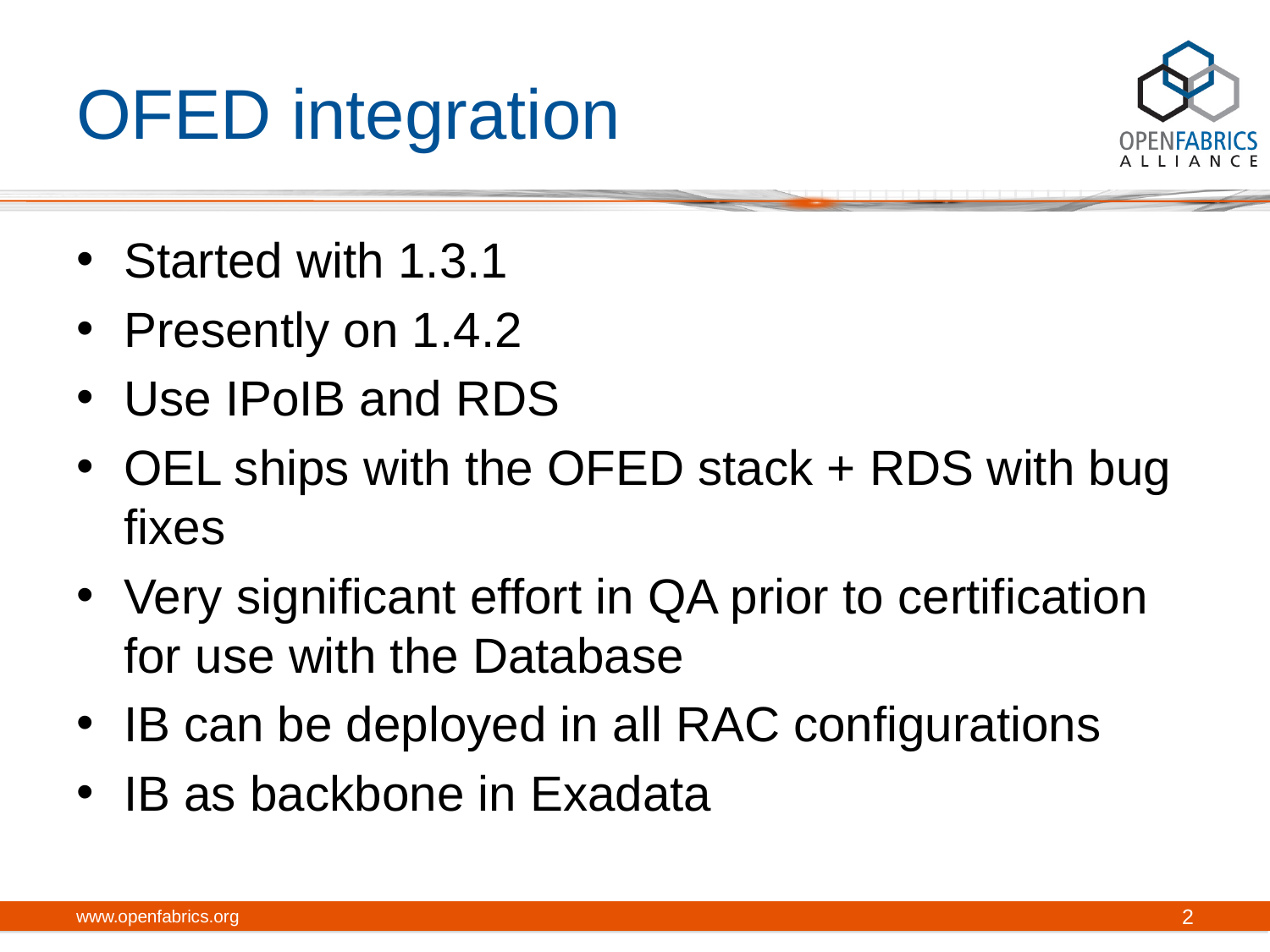

# OFED integration
Started with 1.3.1
Presently on 1.4.2
Use IPoIB and RDS
OEL ships with the OFED stack + RDS with bug fixes
Very significant effort in QA prior to certification for use with the Database
IB can be deployed in all RAC configurations
IB as backbone in Exadata

www.openfabrics.org
2